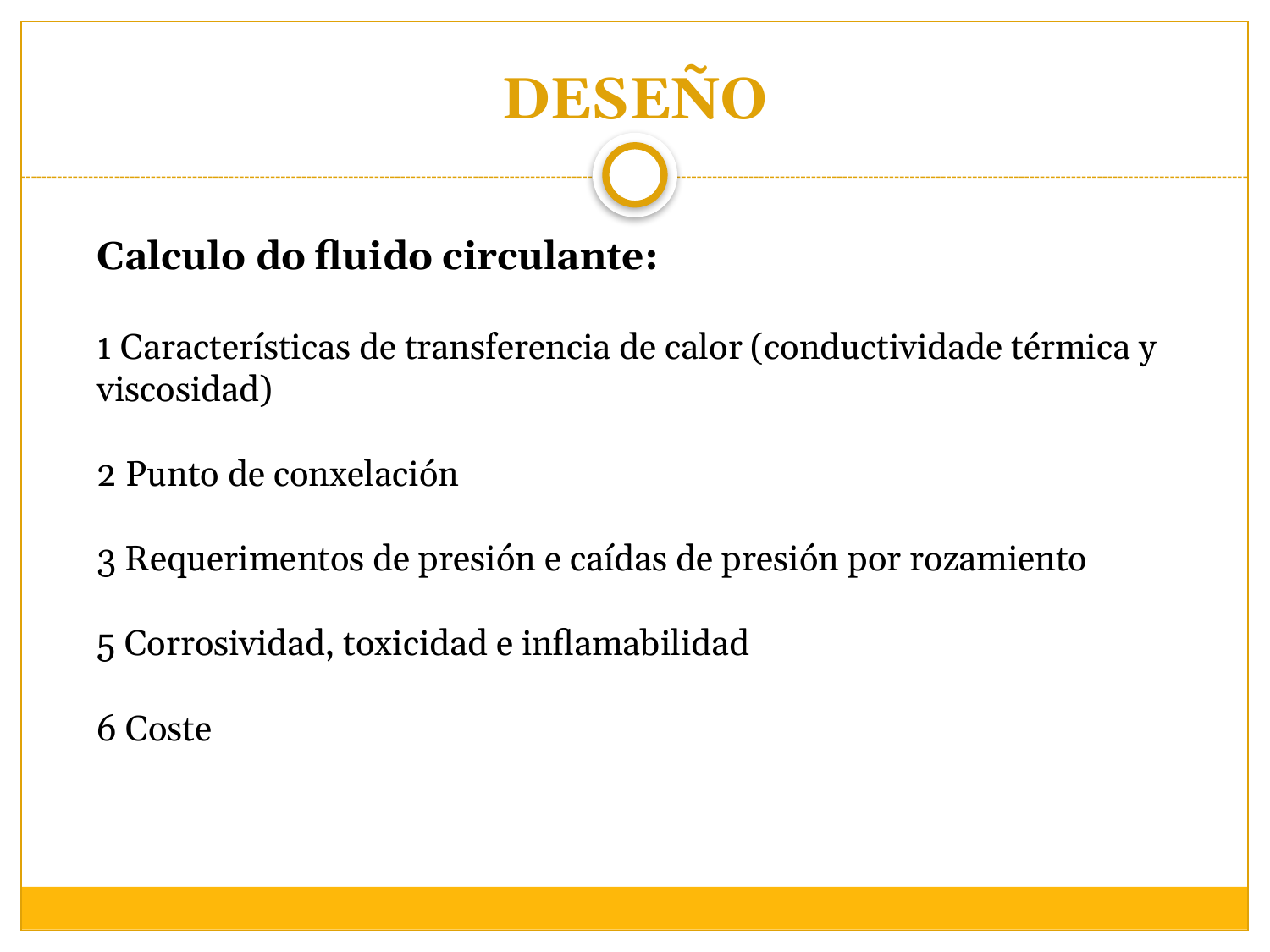

# DESEÑO
Calculo do fluido circulante:

1 Características de transferencia de calor (conductividade térmica y viscosidad)

2 Punto de conxelación

3 Requerimentos de presión e caídas de presión por rozamiento

5 Corrosividad, toxicidad e inflamabilidad

6 Coste